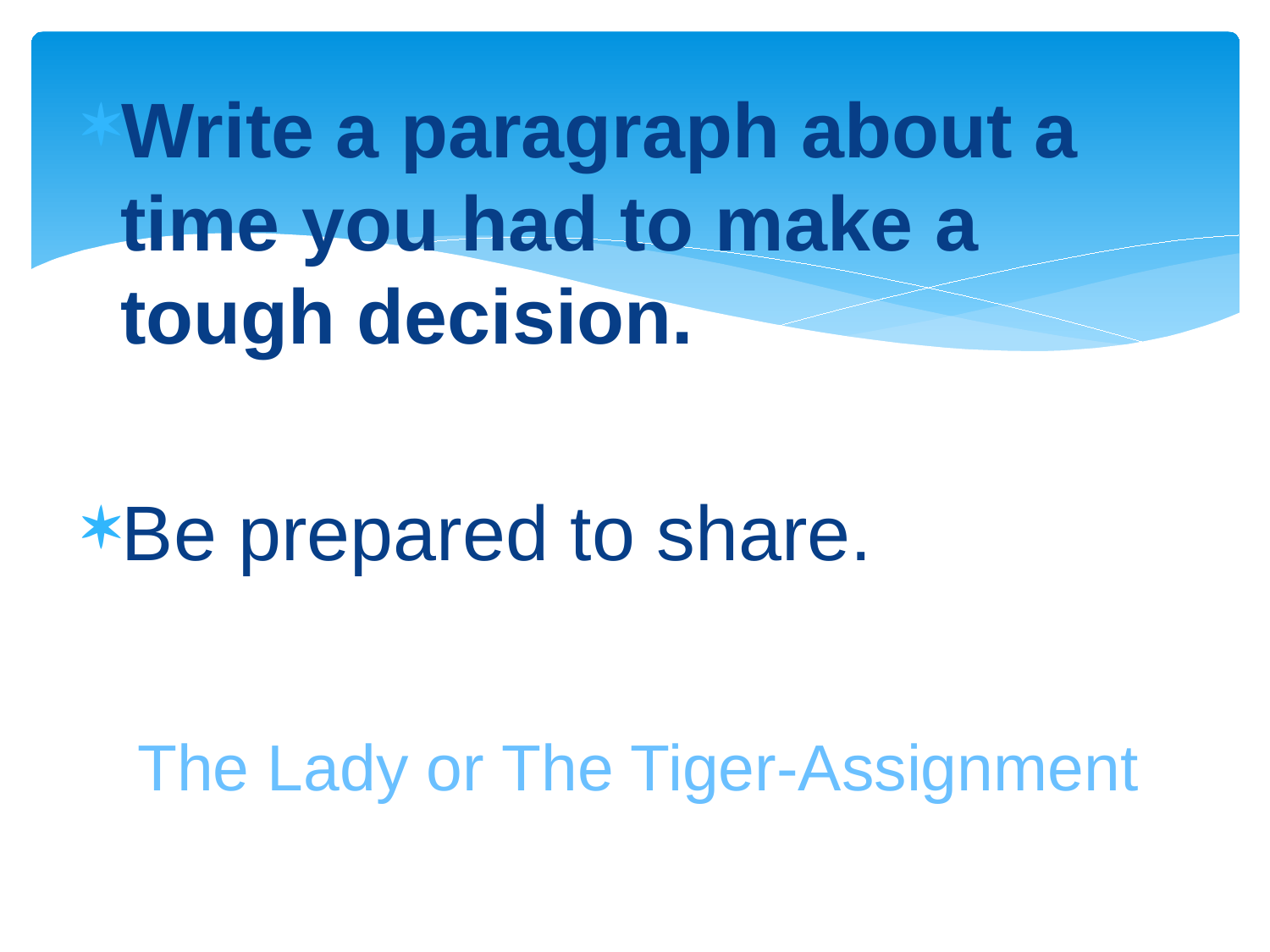

Write a paragraph about a time you had to make a tough decision.

Be prepared to share.
# The Lady or The Tiger-Assignment